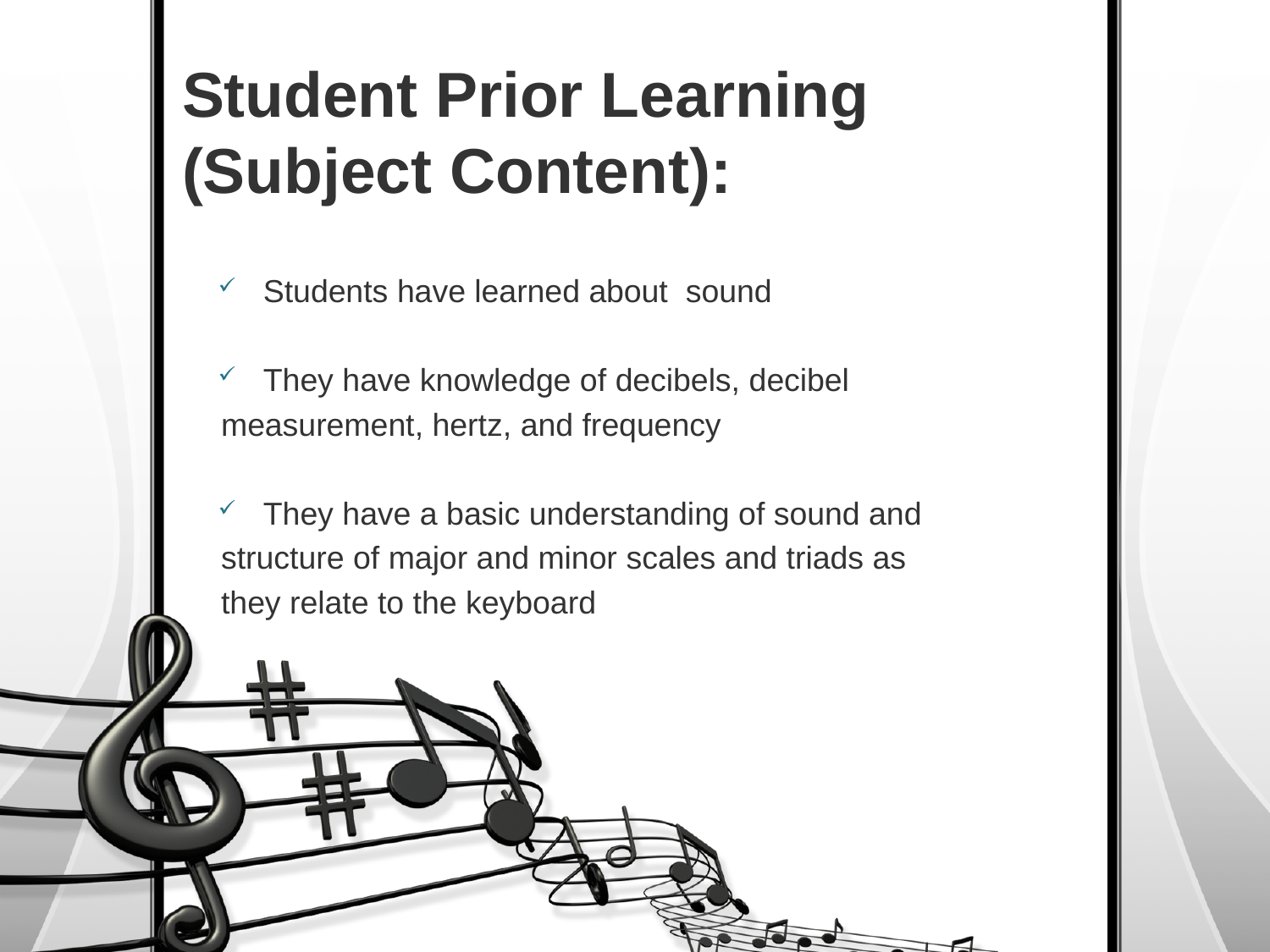

# Student Prior Learning (Subject Content):
Students have learned about  sound

They have knowledge of decibels, decibel
  measurement, hertz, and frequency

They have a basic understanding of sound and
  structure of major and minor scales and triads as
  they relate to the keyboard